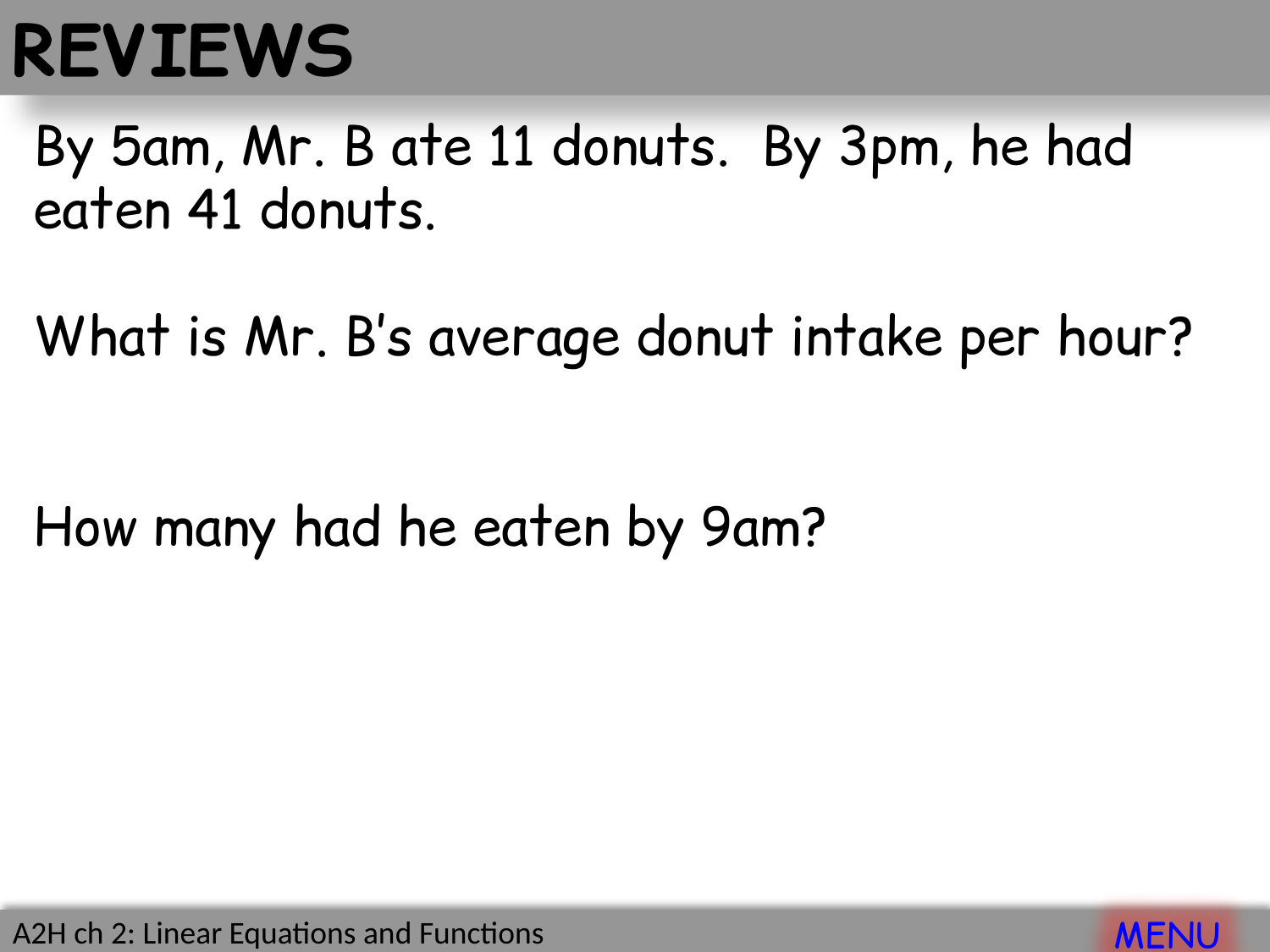

REVIEWS
By 5am, Mr. B ate 11 donuts.  By 3pm, he had eaten 41 donuts.

What is Mr. B’s average donut intake per hour?

How many had he eaten by 9am?
MENU
A2H ch 2: Linear Equations and Functions